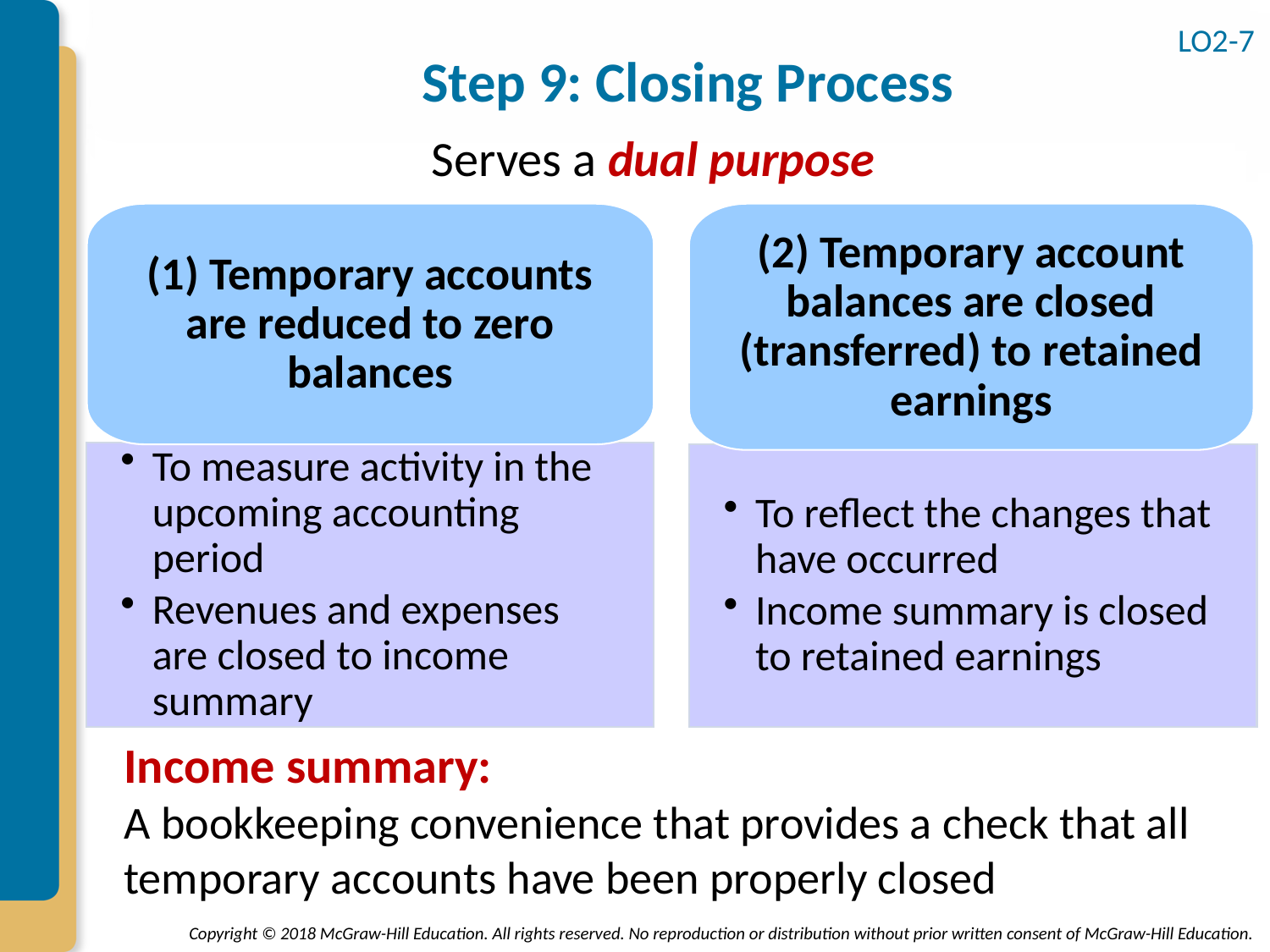

# Step 9: Closing Process
LO2-7
Serves a dual purpose
(1) Temporary accounts are reduced to zero balances
(2) Temporary account balances are closed (transferred) to retained earnings
To measure activity in the upcoming accounting period
Revenues and expenses are closed to income summary
To reflect the changes that have occurred
Income summary is closed to retained earnings
Income summary:
A bookkeeping convenience that provides a check that all temporary accounts have been properly closed